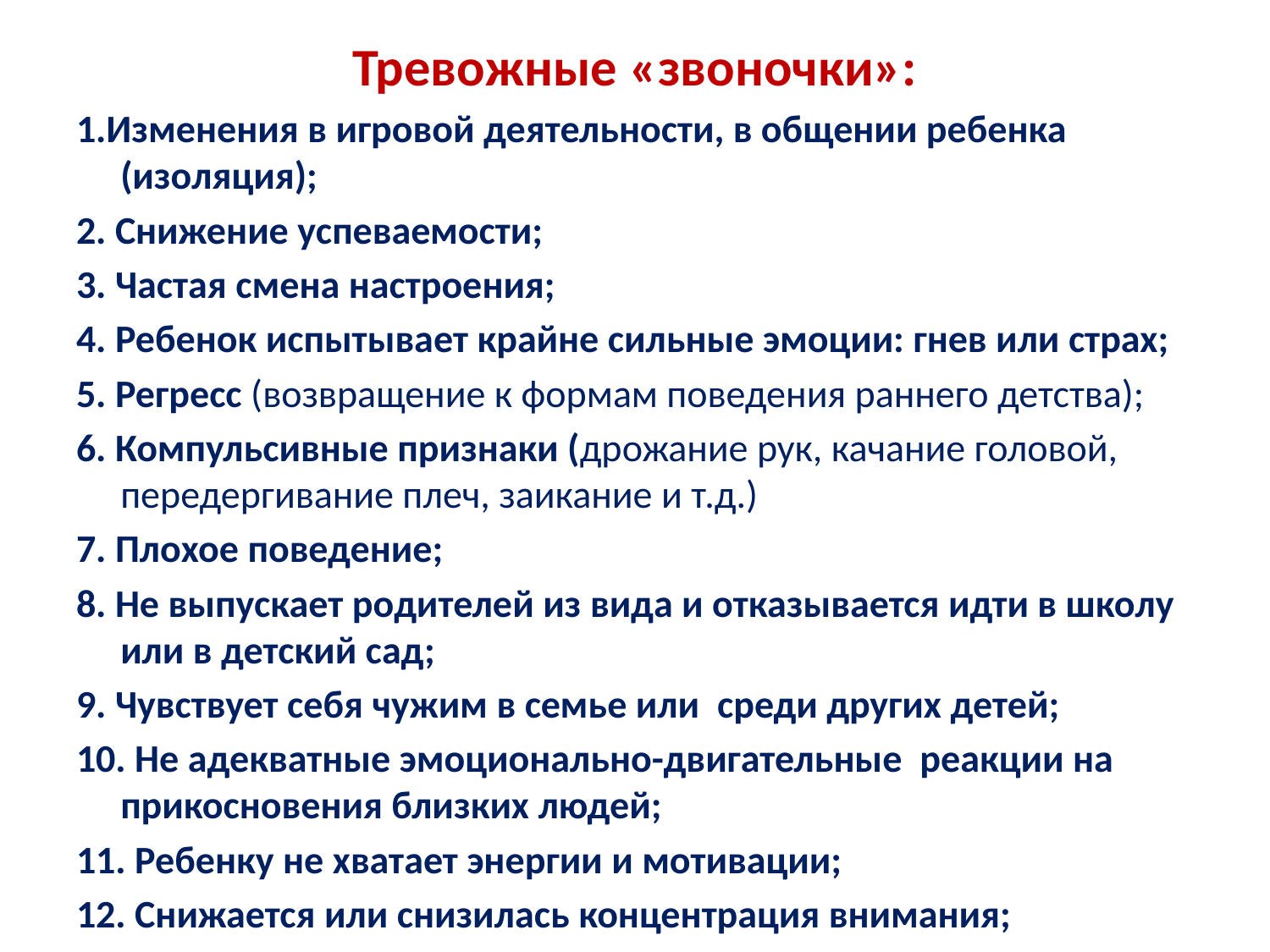

Тревожные «звоночки»:
1.Изменения в игровой деятельности, в общении ребенка (изоляция);
2. Снижение успеваемости;
3. Частая смена настроения;
4. Ребенок испытывает крайне сильные эмоции: гнев или страх;
5. Регресс (возвращение к формам поведения раннего детства);
6. Компульсивные признаки (дрожание рук, качание головой, передергивание плеч, заикание и т.д.)
7. Плохое поведение;
8. Не выпускает родителей из вида и отказывается идти в школу или в детский сад;
9. Чувствует себя чужим в семье или  среди других детей;
10. Не адекватные эмоционально-двигательные  реакции на прикосновения близких людей;
11. Ребенку не хватает энергии и мотивации;
12. Снижается или снизилась концентрация внимания;